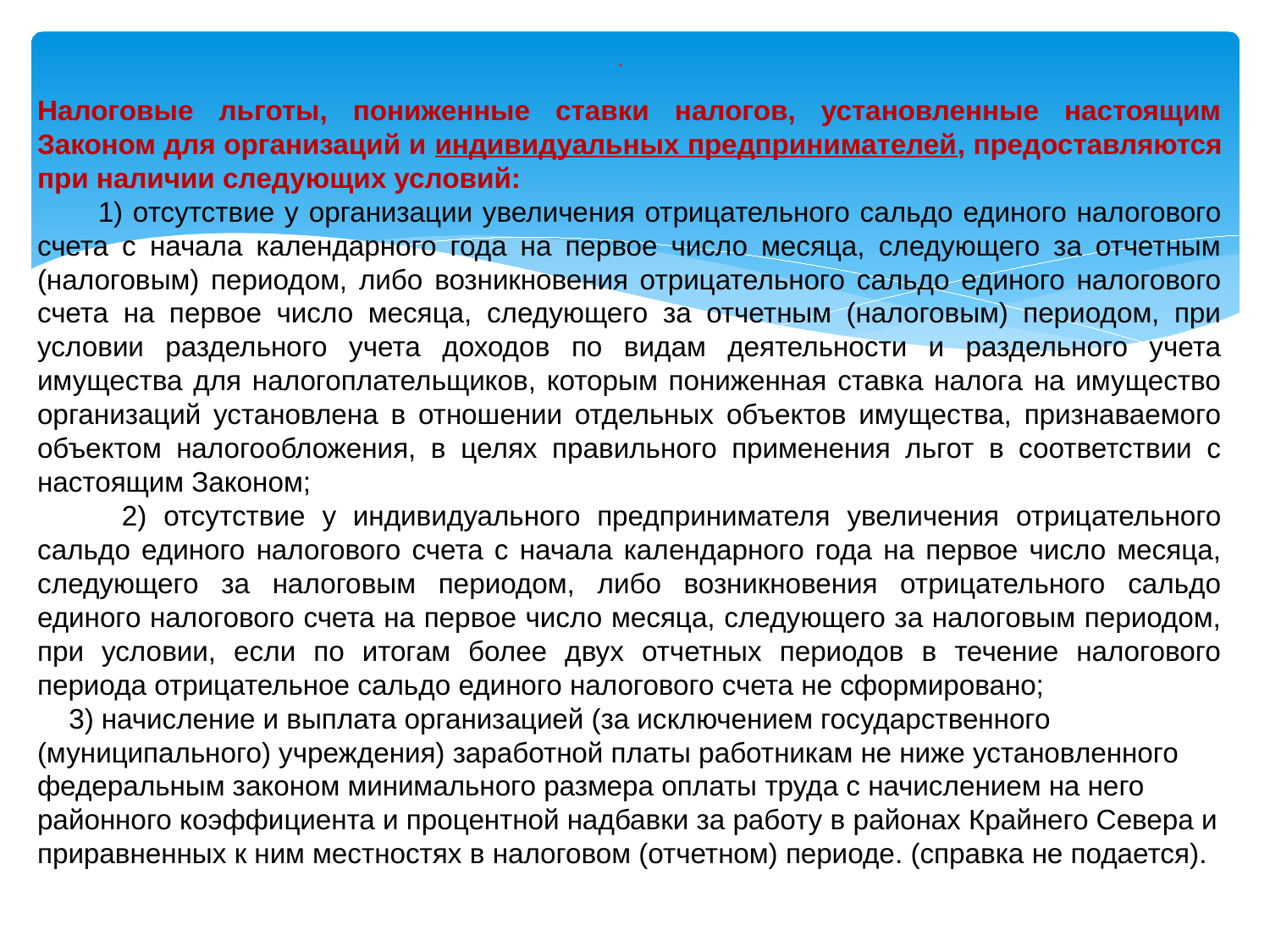

# .
Налоговые льготы, пониженные ставки налогов, установленные настоящим Законом для организаций и индивидуальных предпринимателей, предоставляются при наличии следующих условий:
      1) отсутствие у организации увеличения отрицательного сальдо единого налогового счета с начала календарного года на первое число месяца, следующего за отчетным (налоговым) периодом, либо возникновения отрицательного сальдо единого налогового счета на первое число месяца, следующего за отчетным (налоговым) периодом, при условии раздельного учета доходов по видам деятельности и раздельного учета имущества для налогоплательщиков, которым пониженная ставка налога на имущество организаций установлена в отношении отдельных объектов имущества, признаваемого объектом налогообложения, в целях правильного применения льгот в соответствии с настоящим Законом;
     2) отсутствие у индивидуального предпринимателя увеличения отрицательного сальдо единого налогового счета с начала календарного года на первое число месяца, следующего за налоговым периодом, либо возникновения отрицательного сальдо единого налогового счета на первое число месяца, следующего за налоговым периодом, при условии, если по итогам более двух отчетных периодов в течение налогового периода отрицательное сальдо единого налогового счета не сформировано;
    3) начисление и выплата организацией (за исключением государственного (муниципального) учреждения) заработной платы работникам не ниже установленного федеральным законом минимального размера оплаты труда с начислением на него районного коэффициента и процентной надбавки за работу в районах Крайнего Севера и приравненных к ним местностях в налоговом (отчетном) периоде. (справка не подается).